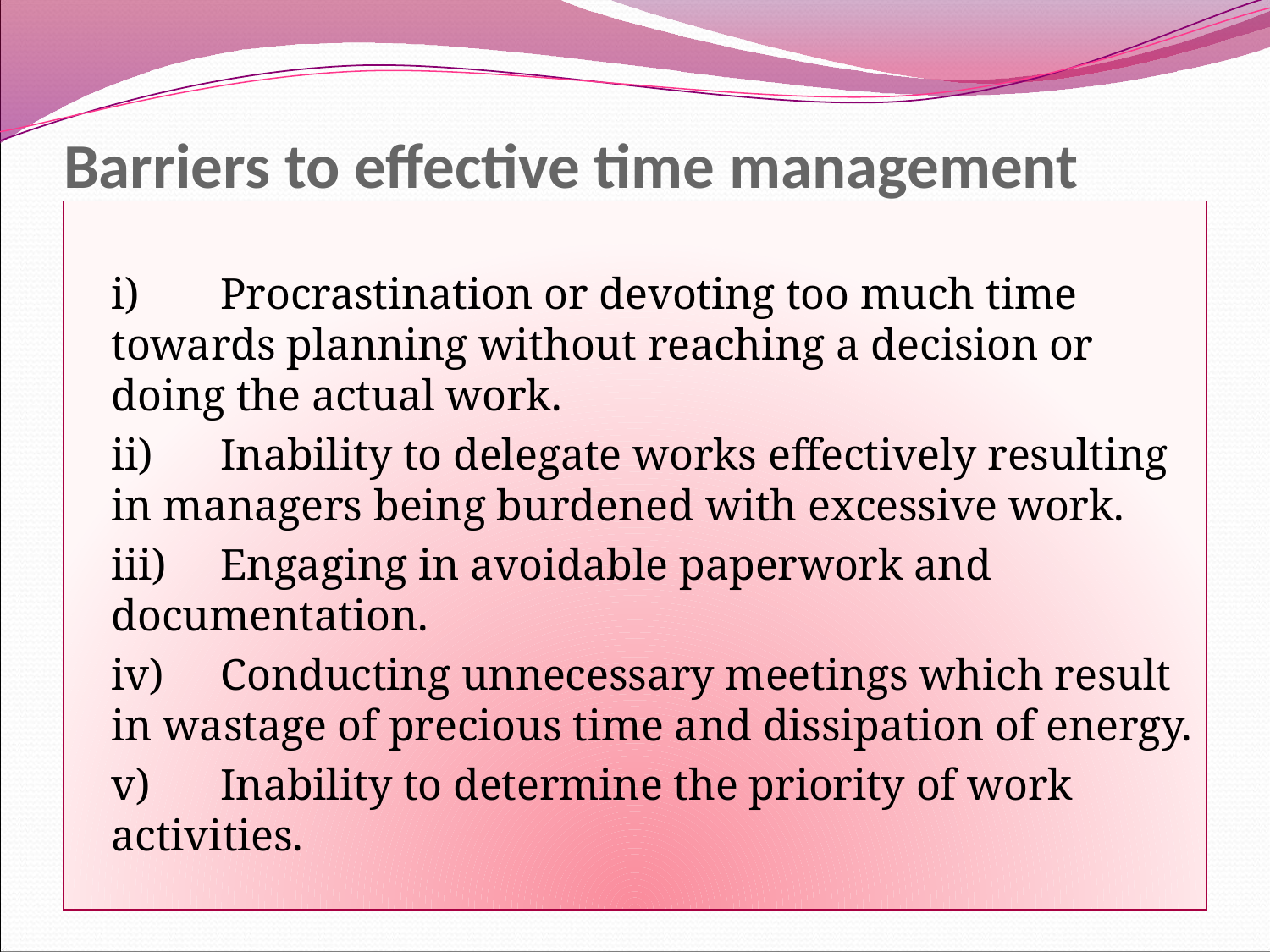

# Barriers to effective time management

		i)	Procrastination or devoting too much time towards planning without reaching a decision or doing the actual work.
		ii)	Inability to delegate works effectively resulting in managers being burdened with excessive work.
		iii)	Engaging in avoidable paperwork and documentation.
		iv)	Conducting unnecessary meetings which result in wastage of precious time and dissipation of energy.
	v)	Inability to determine the priority of work activities.